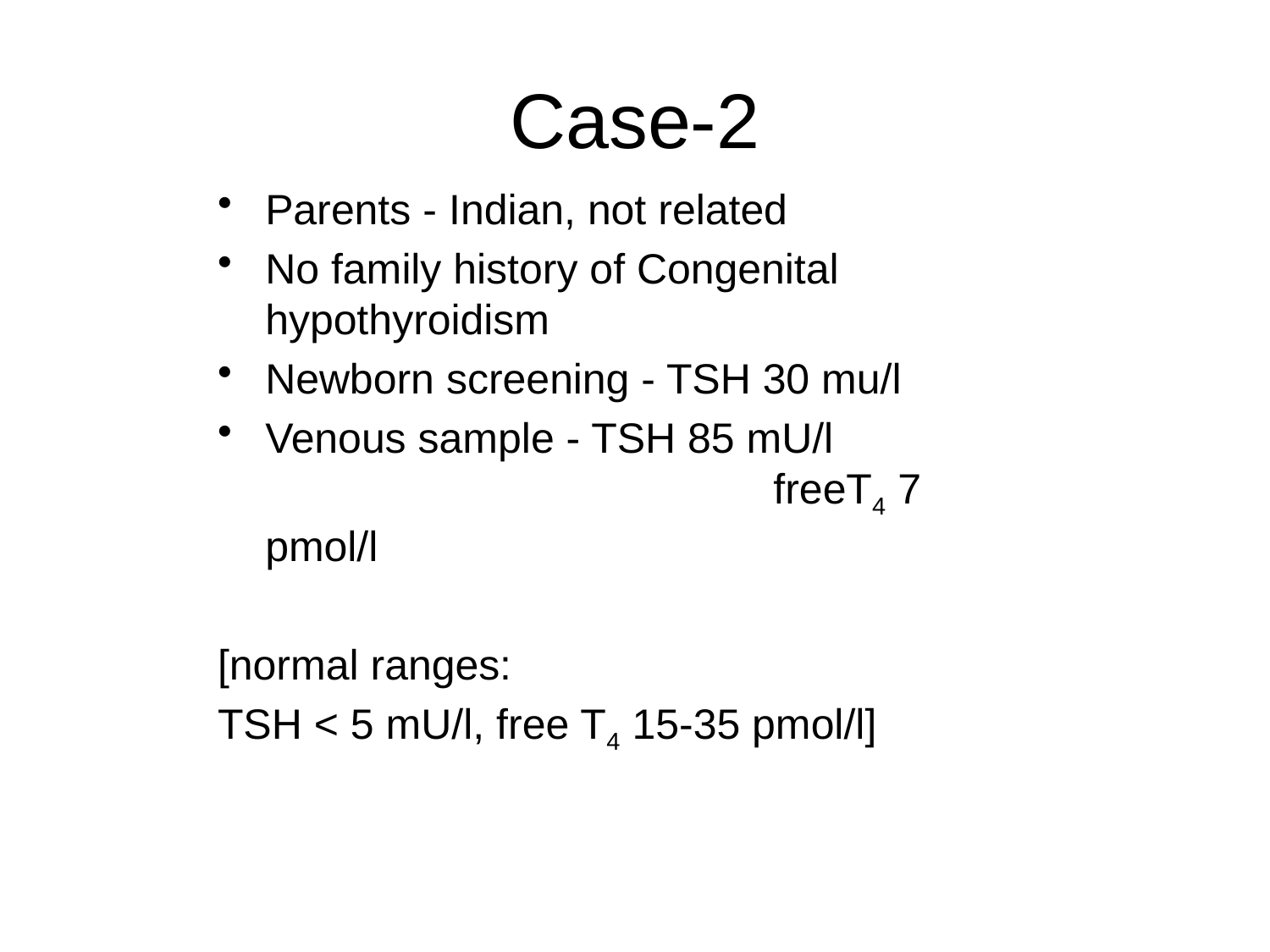

# Case-2
Parents - Indian, not related
No family history of Congenital hypothyroidism
Newborn screening - TSH 30 mu/l
Venous sample - TSH 85 mU/l         				freeT4 7 pmol/l

[normal ranges:
TSH < 5 mU/l, free T4 15-35 pmol/l]